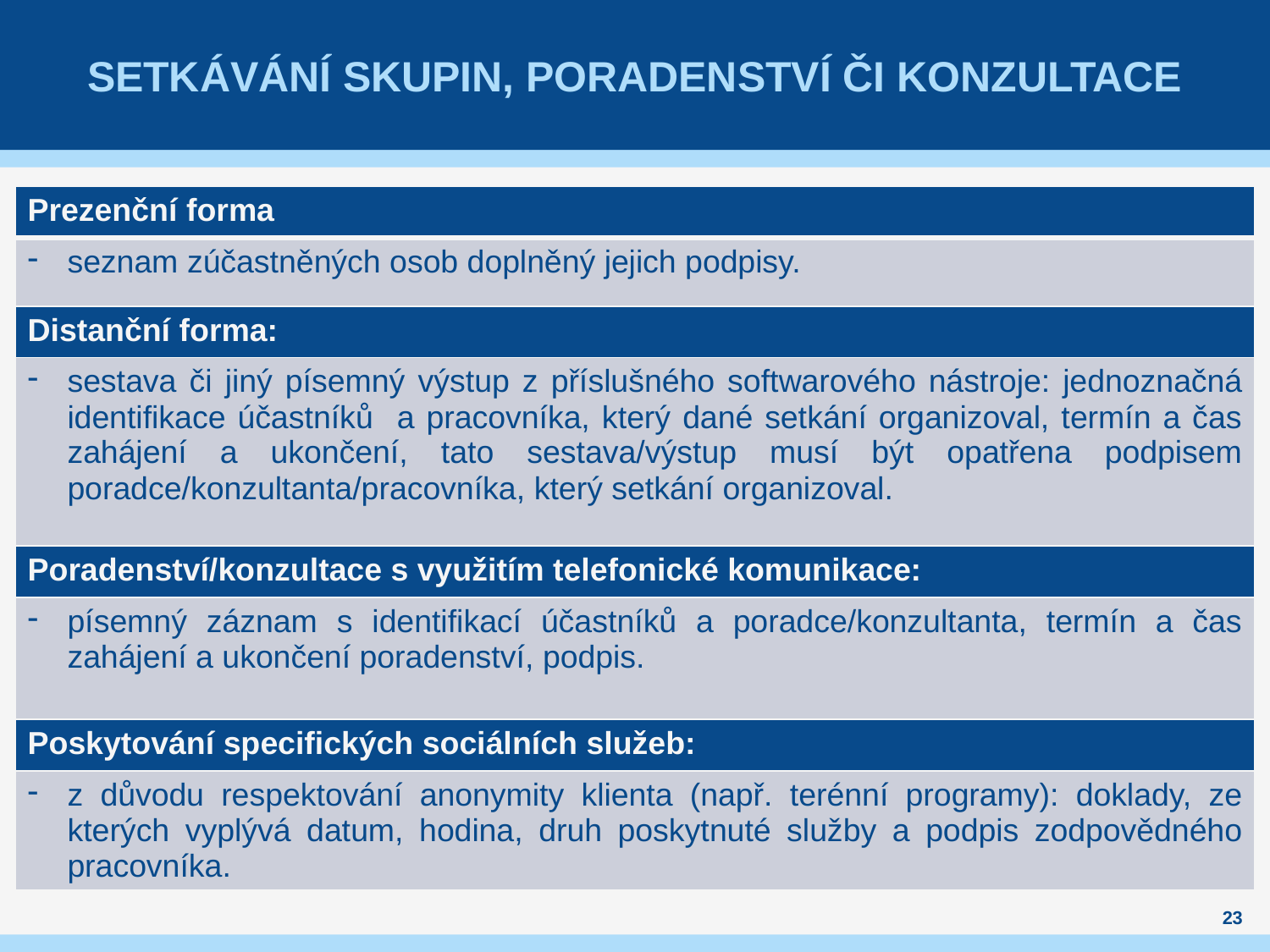

# Setkávání skupin, poradenství či konzultace
| Prezenční forma |
| --- |
| seznam zúčastněných osob doplněný jejich podpisy. |
| Distanční forma: |
| sestava či jiný písemný výstup z příslušného softwarového nástroje: jednoznačná identifikace účastníků a pracovníka, který dané setkání organizoval, termín a čas zahájení a ukončení, tato sestava/výstup musí být opatřena podpisem poradce/konzultanta/pracovníka, který setkání organizoval. |
| Poradenství/konzultace s využitím telefonické komunikace: |
| písemný záznam s identifikací účastníků a poradce/konzultanta, termín a čas zahájení a ukončení poradenství, podpis. |
| Poskytování specifických sociálních služeb: |
| z důvodu respektování anonymity klienta (např. terénní programy): doklady, ze kterých vyplývá datum, hodina, druh poskytnuté služby a podpis zodpovědného pracovníka. |
23